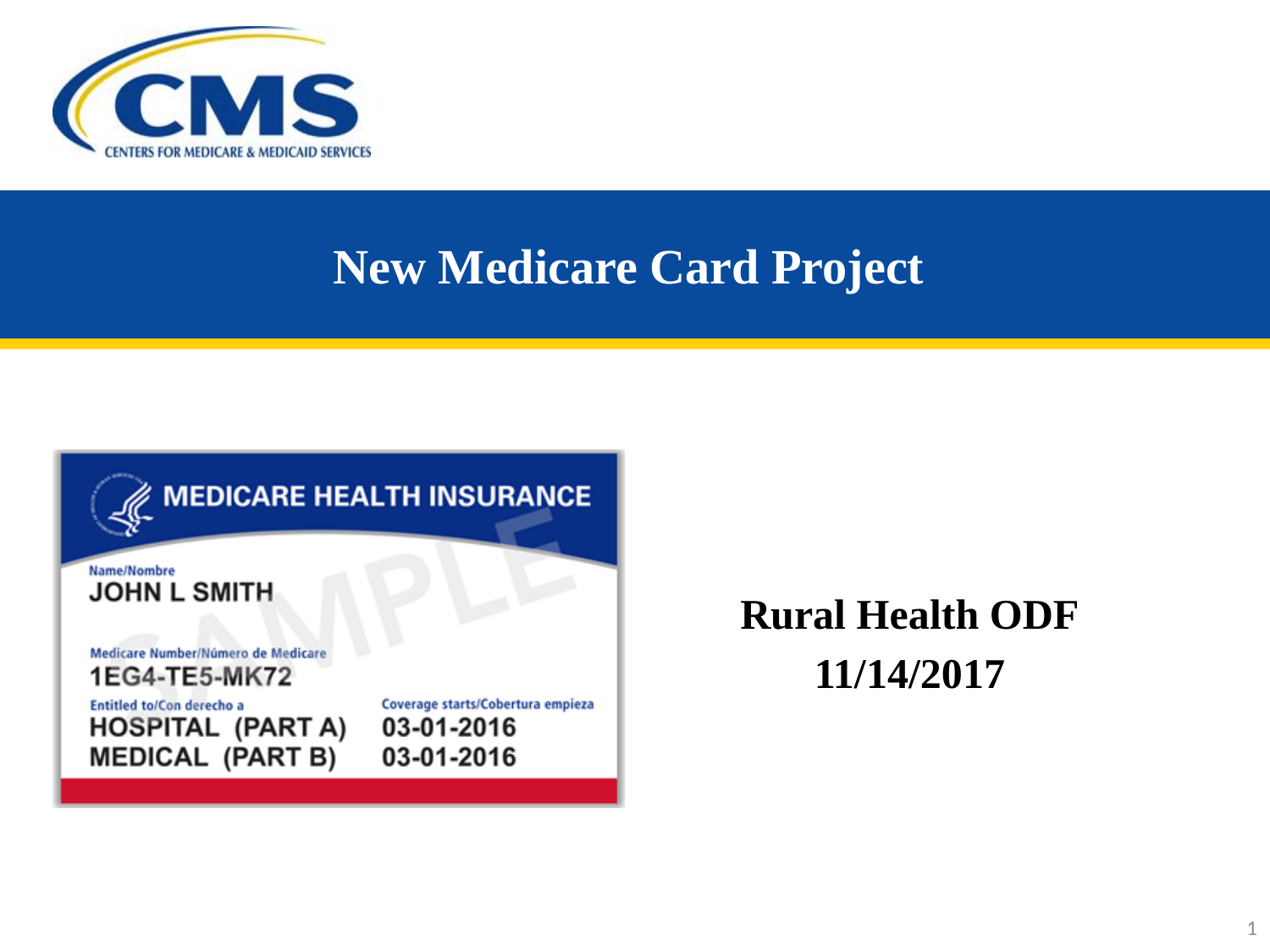

# New Medicare Card Project
Rural Health ODF
11/14/2017